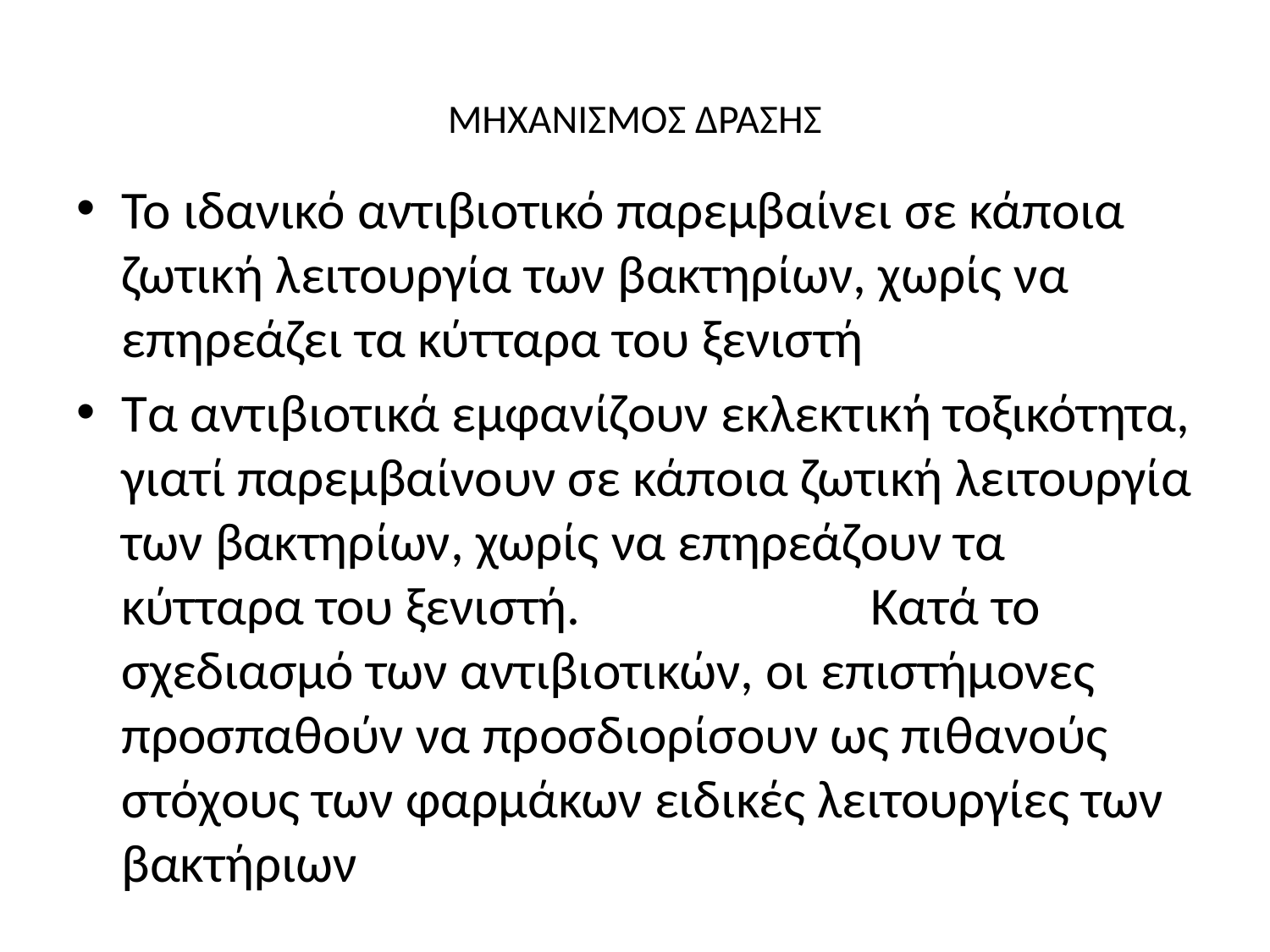

# ΜΗΧΑΝΙΣΜΟΣ ΔΡΑΣΗΣ
Το ιδανικό αντιβιοτικό παρεμβαίνει σε κάποια ζωτική λειτουργία των βακτηρίων, χωρίς να επηρεάζει τα κύτταρα του ξενιστή
Τα αντιβιοτικά εμφανίζουν εκλεκτική τοξικότητα, γιατί παρεμβαίνουν σε κάποια ζωτική λειτουργία των βακτηρίων, χωρίς να επηρεάζουν τα κύτταρα του ξενιστή.                        Κατά το σχεδιασμό των αντιβιοτικών, οι επιστήμονες προσπαθούν να προσδιορίσουν ως πιθανούς στόχους των φαρμάκων ειδικές λειτουργίες των βακτήριων